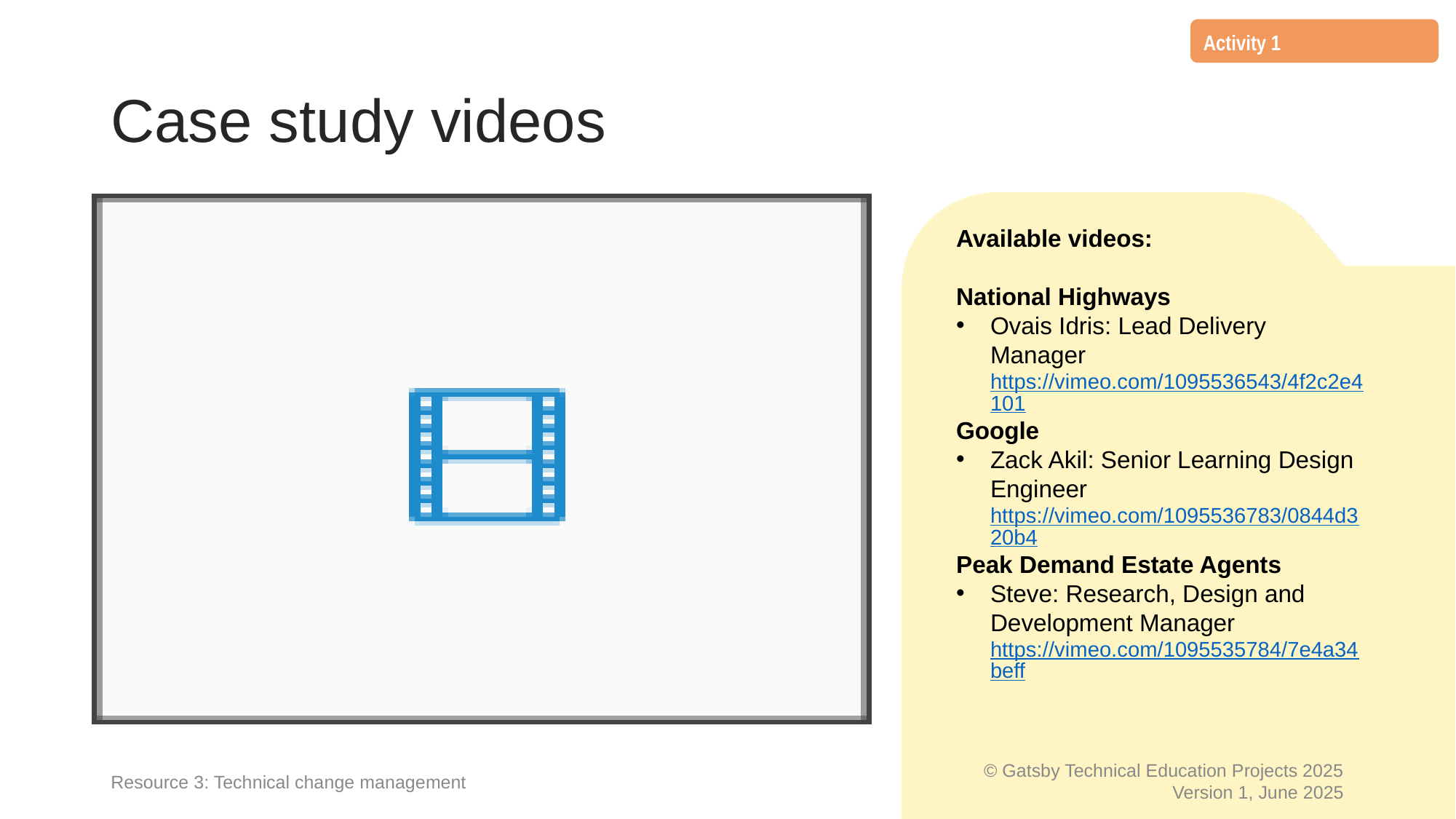

Activity 1
# Case study videos
In the videos each person describes their role and an example of technical change management as part of a digital project.

Use Activity 1 Worksheet to help you make notes on:
digital technologies involved;
reasons, or triggers, for change;
how change was delivered;
examples of change difficulties.

Also note any keywords mentioned that you are not familiar with, to discuss afterwards.
Available videos:
National Highways
Ovais Idris: Lead Delivery Manager https://vimeo.com/1095536543/4f2c2e4101
Google
Zack Akil: Senior Learning Design Engineer https://vimeo.com/1095536783/0844d320b4
Peak Demand Estate Agents
Steve: Research, Design and Development Manager https://vimeo.com/1095535784/7e4a34beff
Resource 3: Technical change management